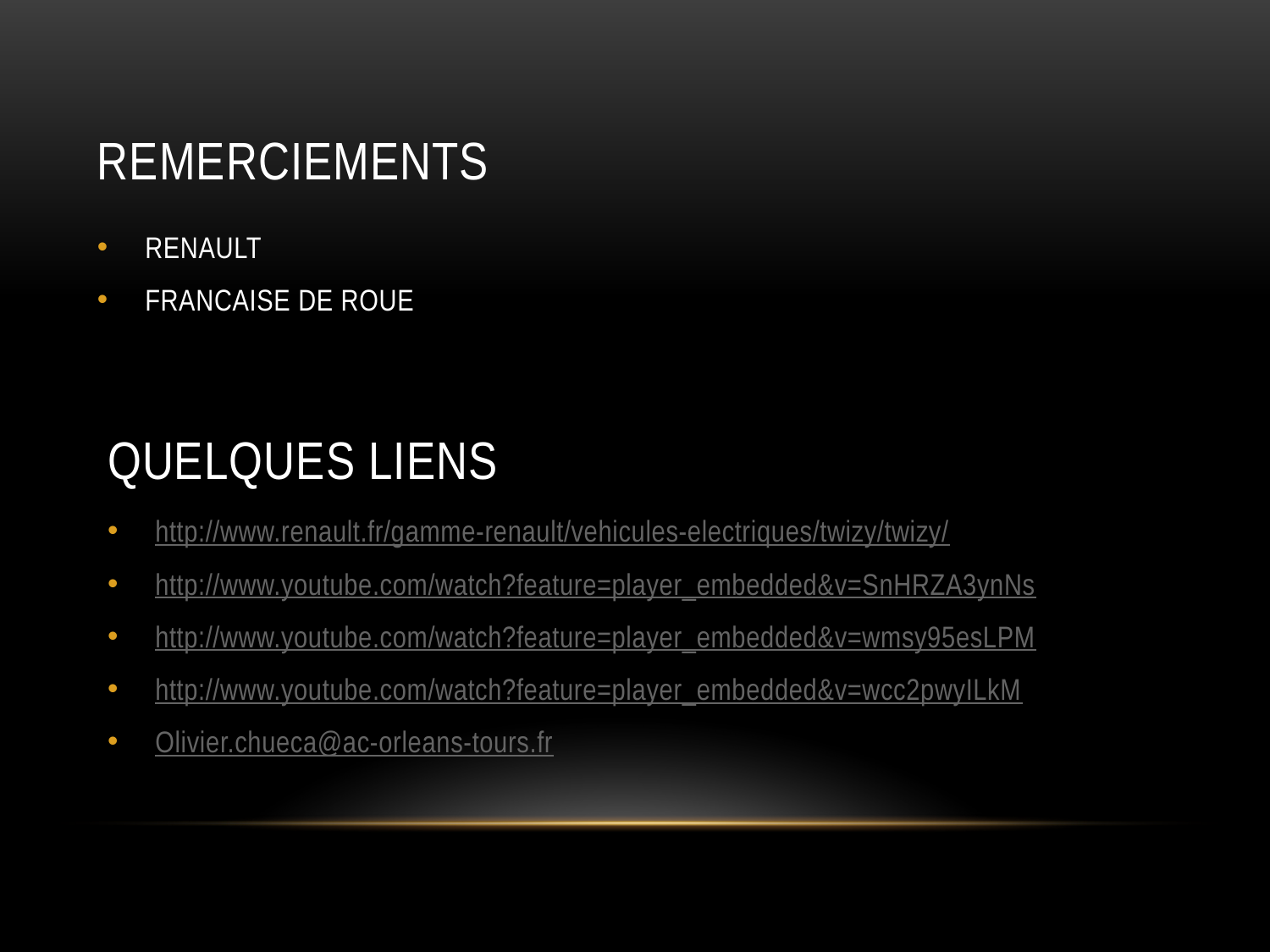

# Remerciements
RENAULT
FRANCAISE DE ROUE
Quelques liens
http://www.renault.fr/gamme-renault/vehicules-electriques/twizy/twizy/
http://www.youtube.com/watch?feature=player_embedded&v=SnHRZA3ynNs
http://www.youtube.com/watch?feature=player_embedded&v=wmsy95esLPM
http://www.youtube.com/watch?feature=player_embedded&v=wcc2pwyILkM
Olivier.chueca@ac-orleans-tours.fr